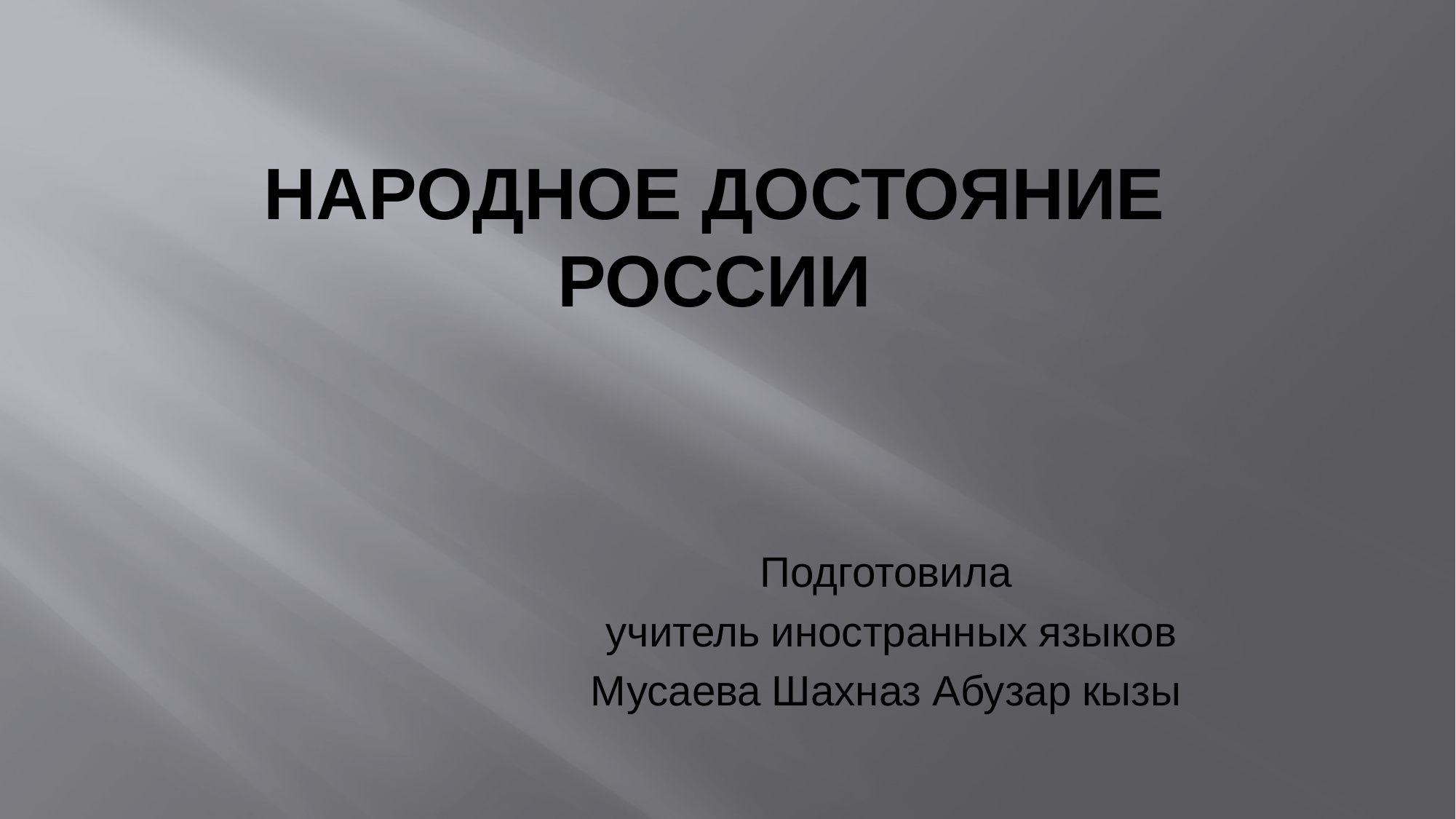

# Народное достояние России
Подготовила
 учитель иностранных языков
Мусаева Шахназ Абузар кызы